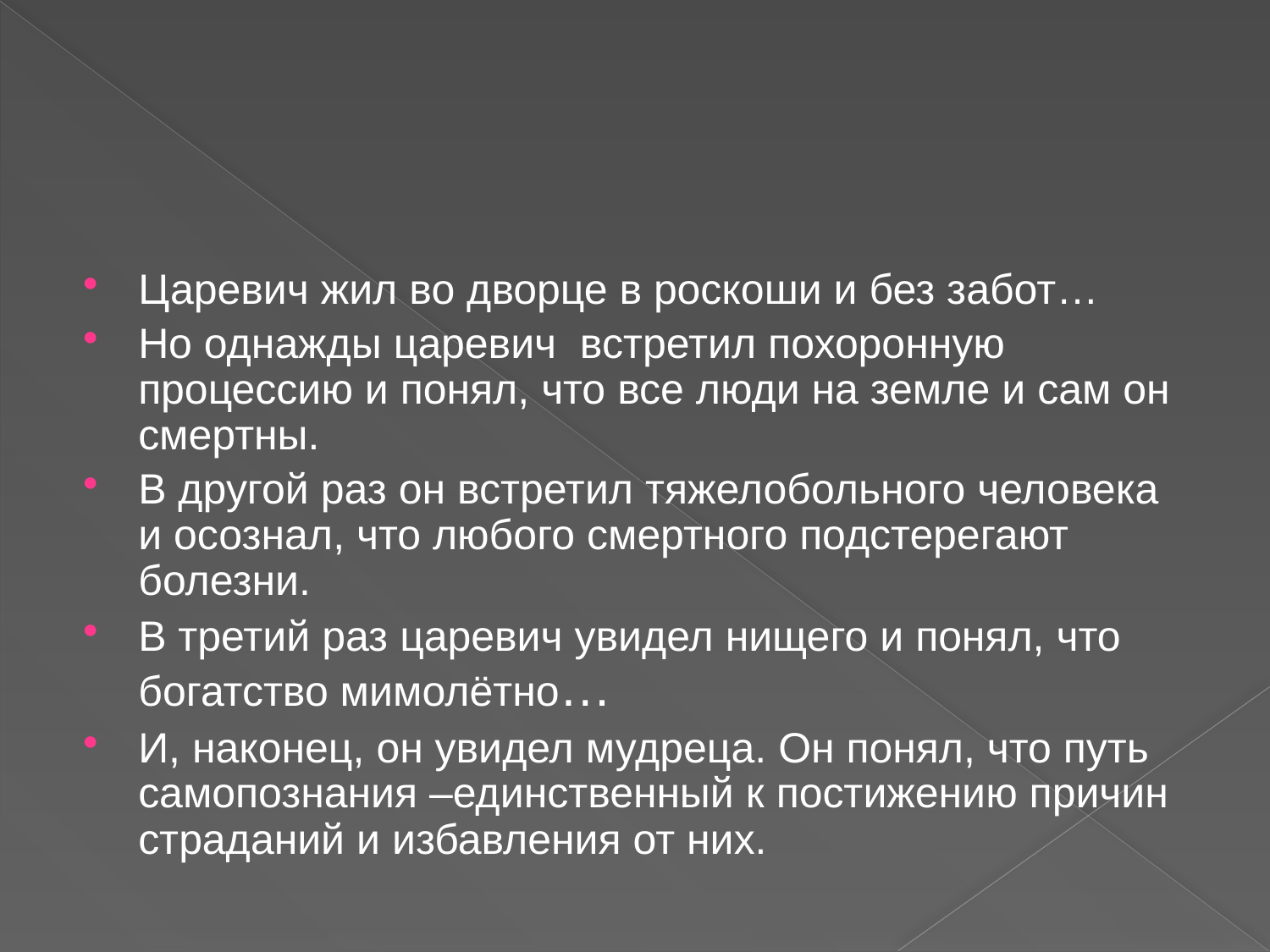

Царевич жил во дворце в роскоши и без забот…
Но однажды царевич  встретил похоронную процессию и понял, что все люди на земле и сам он смертны.
В другой раз он встретил тяжелобольного человека и осознал, что любого смертного подстерегают болезни.
В третий раз царевич увидел нищего и понял, что богатство мимолётно…
И, наконец, он увидел мудреца. Он понял, что путь самопознания –единственный к постижению причин страданий и избавления от них.